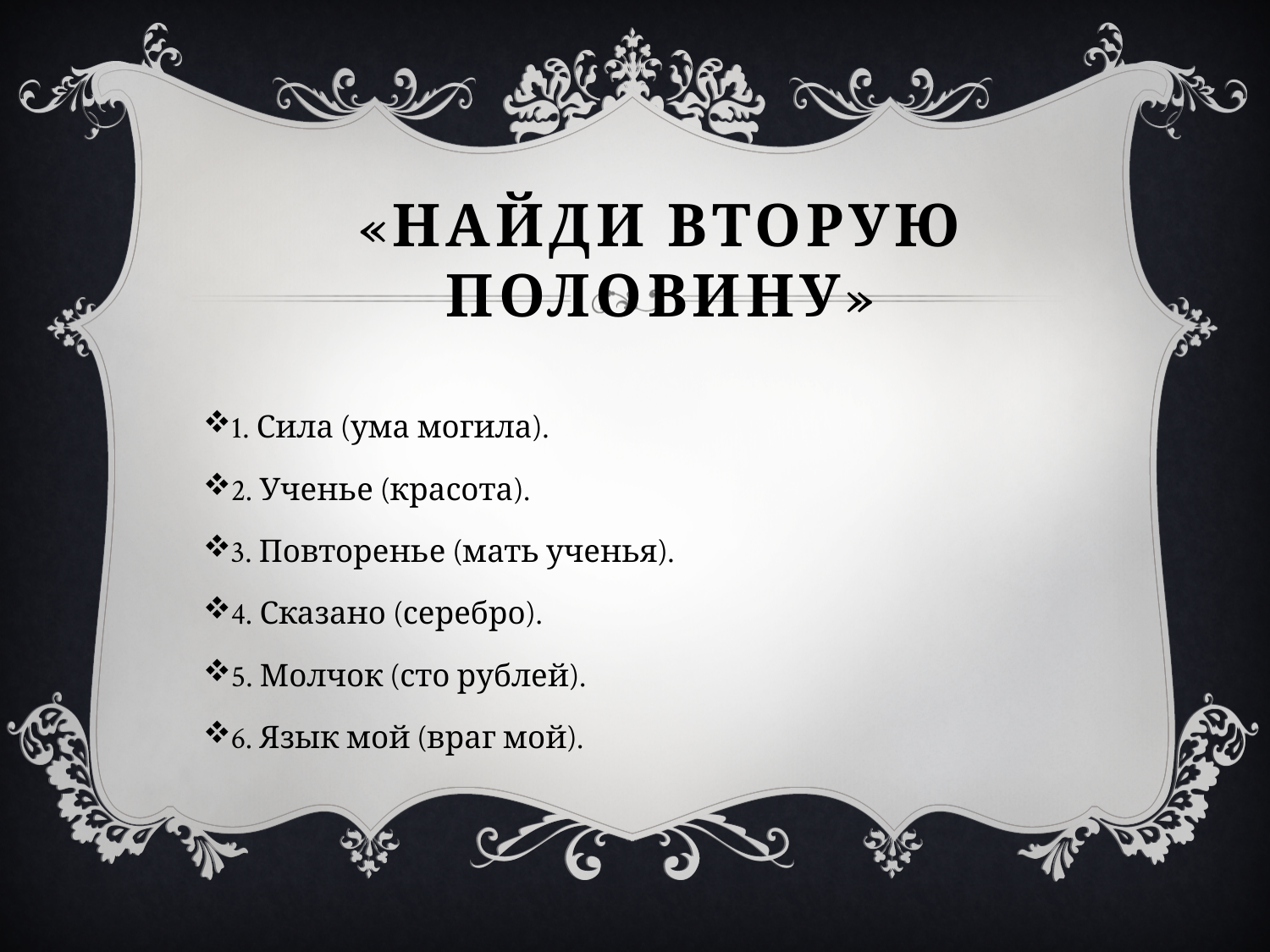

# «Найди вторую половину»

1. Сила (ума могила).
2. Ученье (красота).
3. Повторенье (мать ученья).
4. Сказано (серебро).
5. Молчок (сто рублей).
6. Язык мой (враг мой).